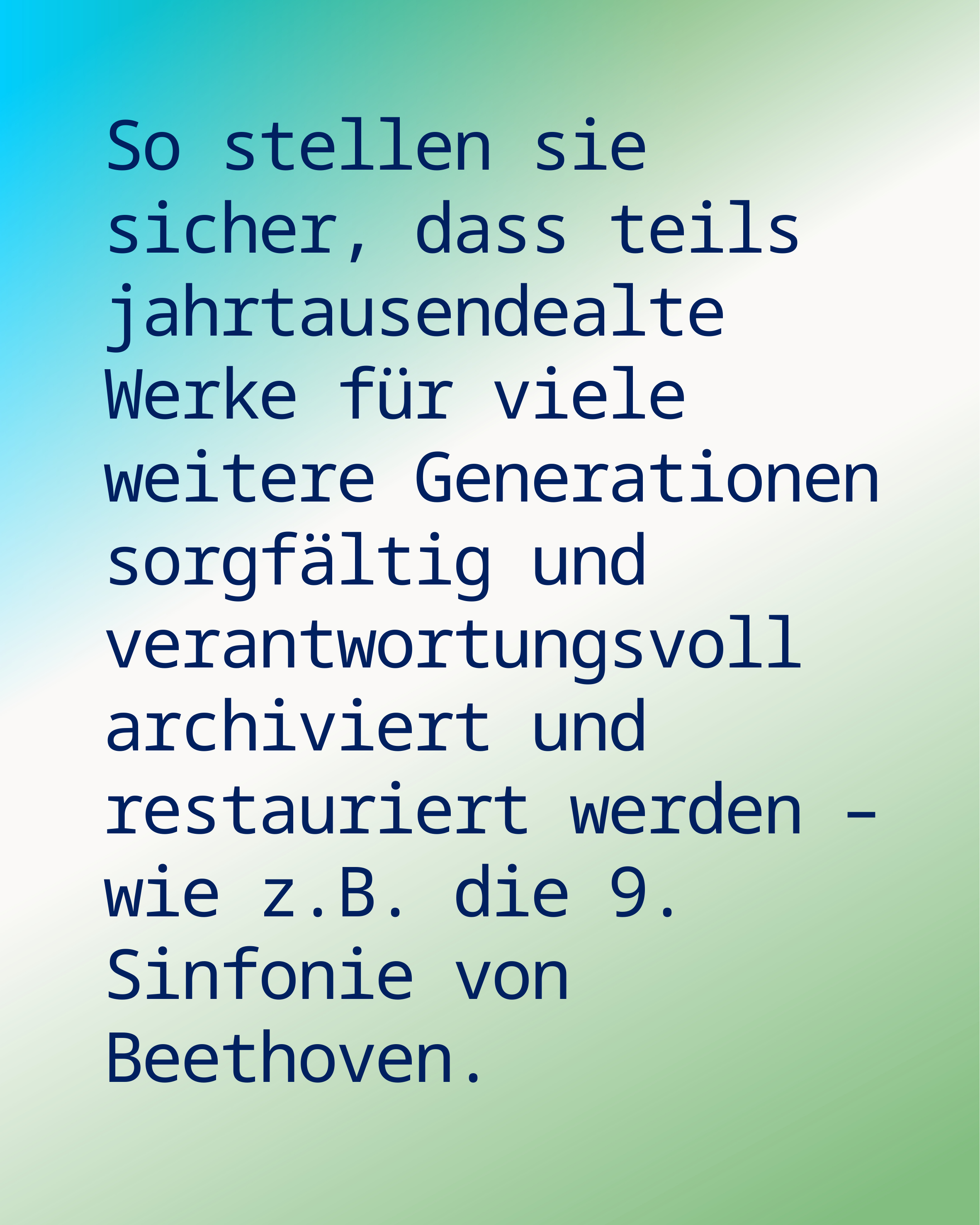

So stellen sie sicher, dass teils jahrtausendealte Werke für viele weitere Generationen sorgfältig und verantwortungsvoll archiviert und restauriert werden – wie z.B. die 9. Sinfonie von Beethoven.